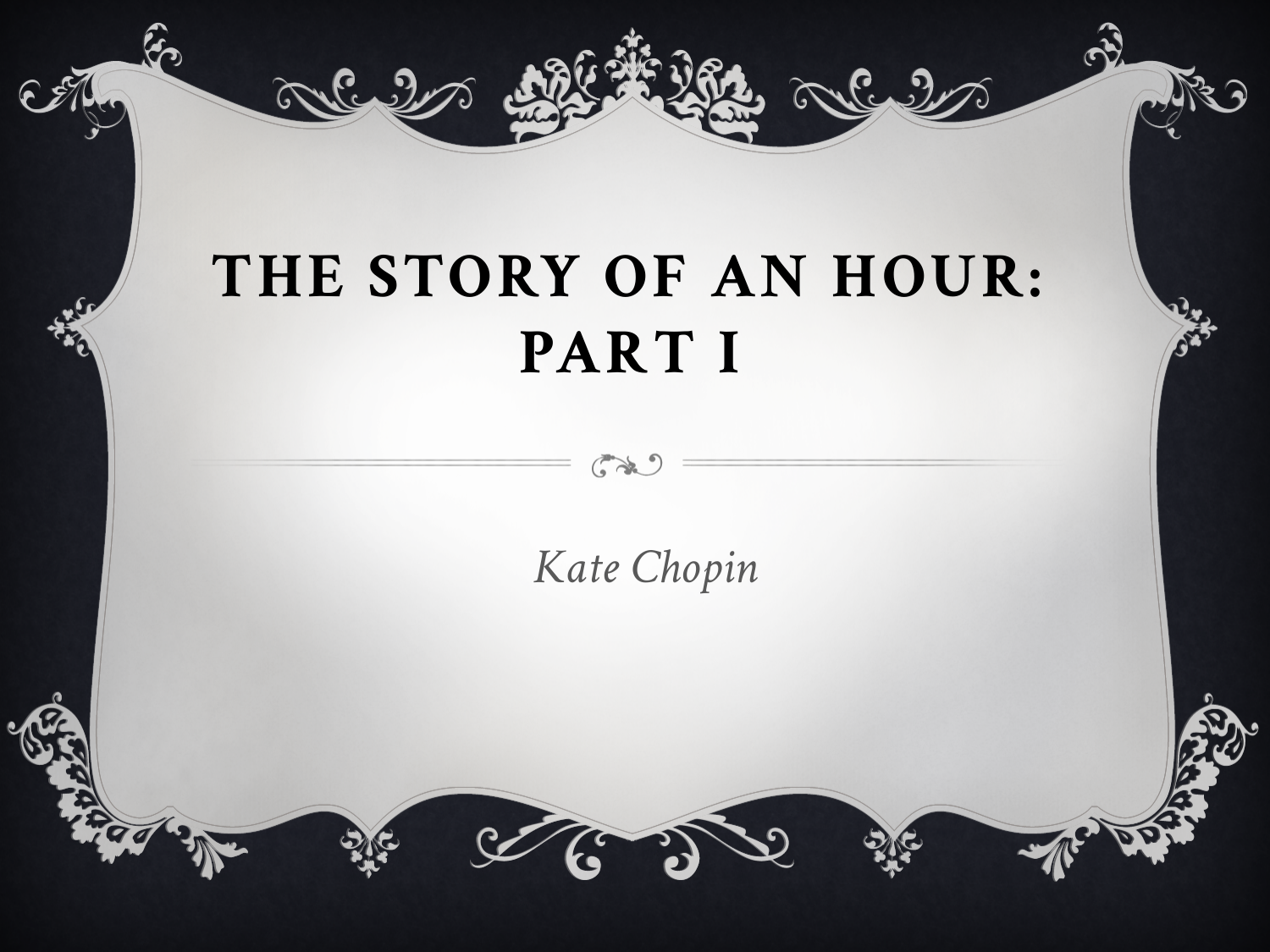

# The Story of an hour: Part I
Kate Chopin